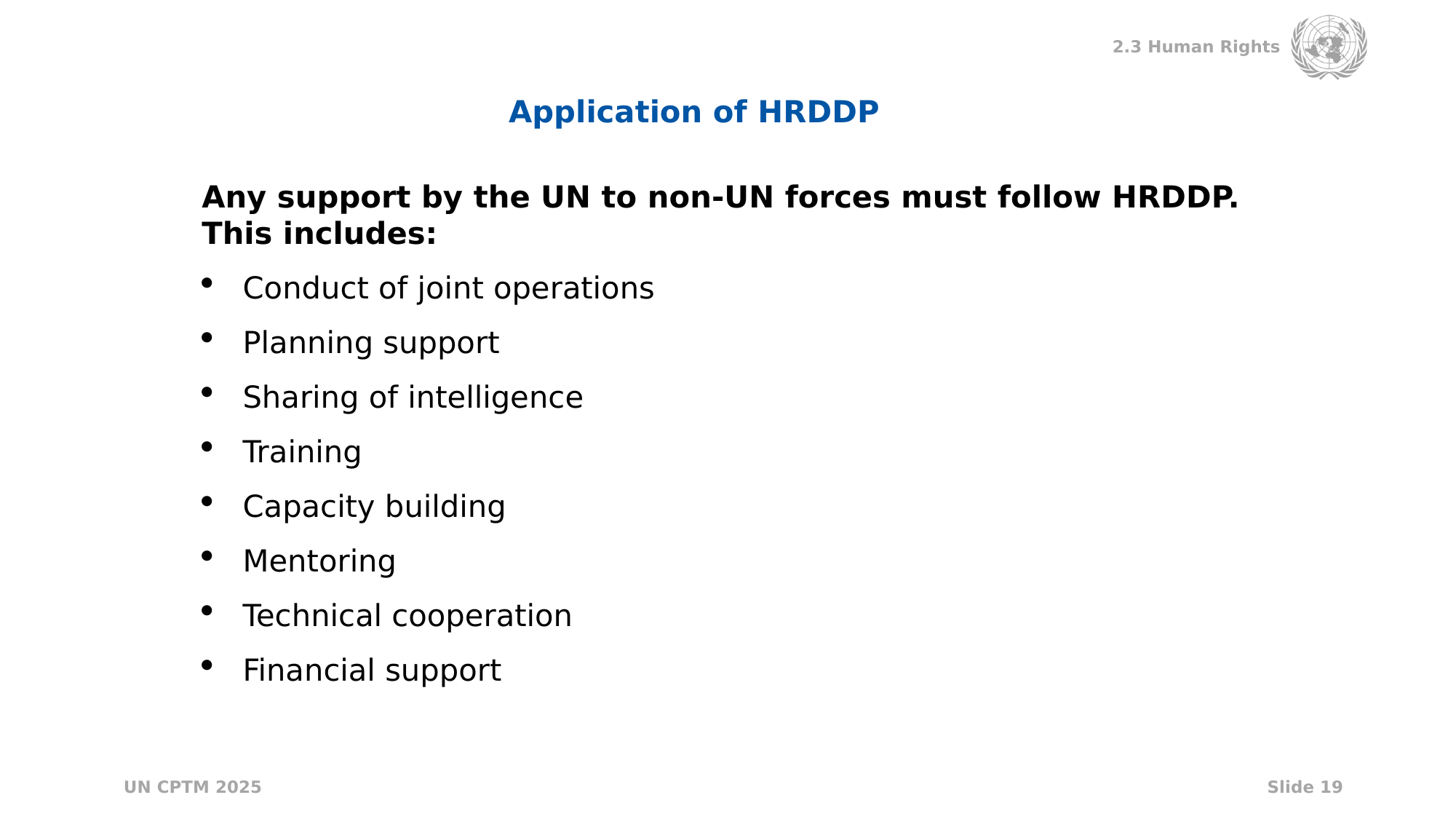

Application of HRDDP
Any support by the UN to non-UN forces must follow HRDDP. This includes:
Conduct of joint operations
Planning support
Sharing of intelligence
Training
Capacity building
Mentoring
Technical cooperation
Financial support